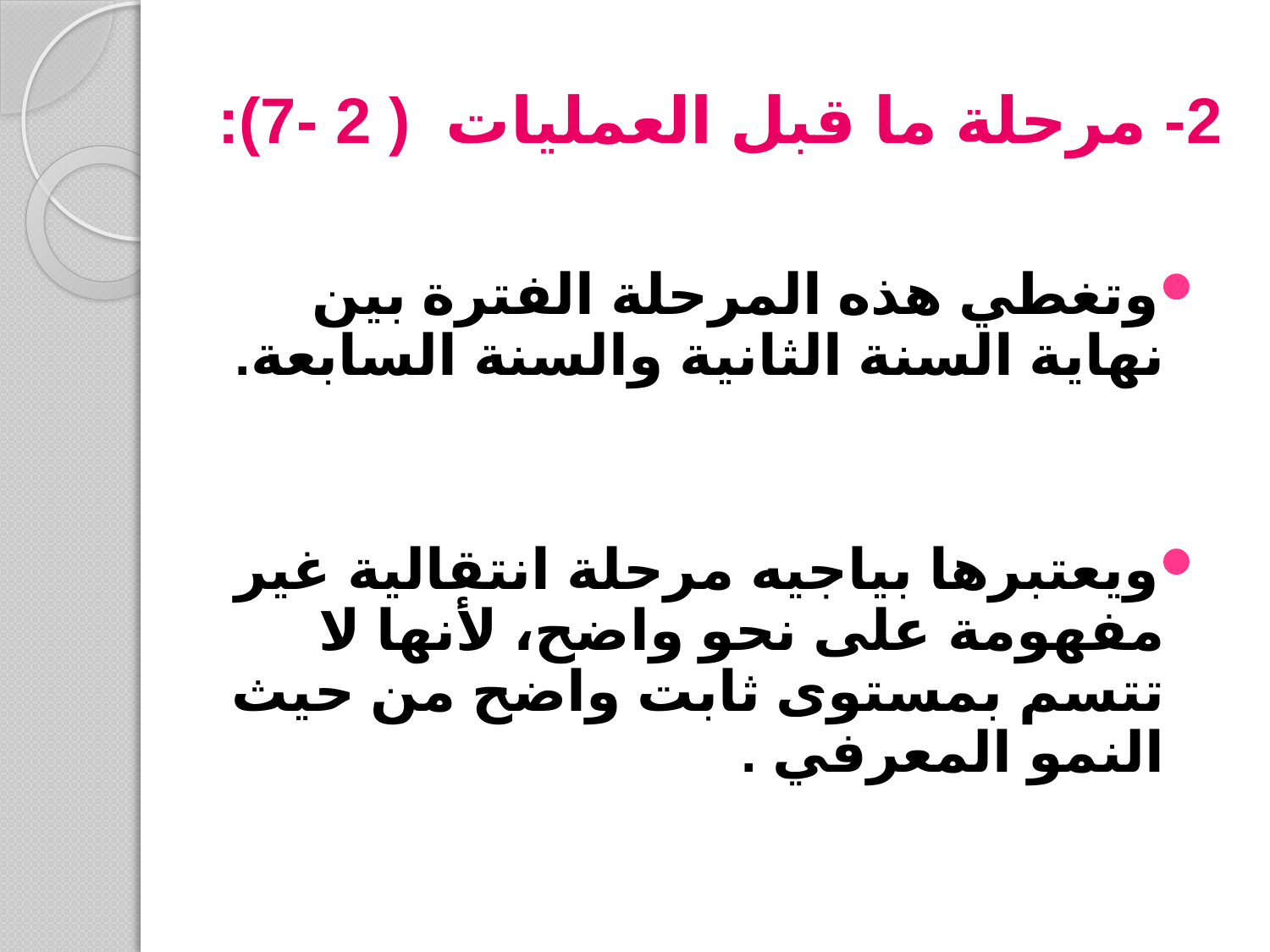

# 2- مرحلة ما قبل العمليات  ( 2 -7):

وتغطي هذه المرحلة الفترة بين نهاية السنة الثانية والسنة السابعة.

ويعتبرها بياجيه مرحلة انتقالية غير مفهومة على نحو واضح، لأنها لا تتسم بمستوى ثابت واضح من حيث النمو المعرفي .